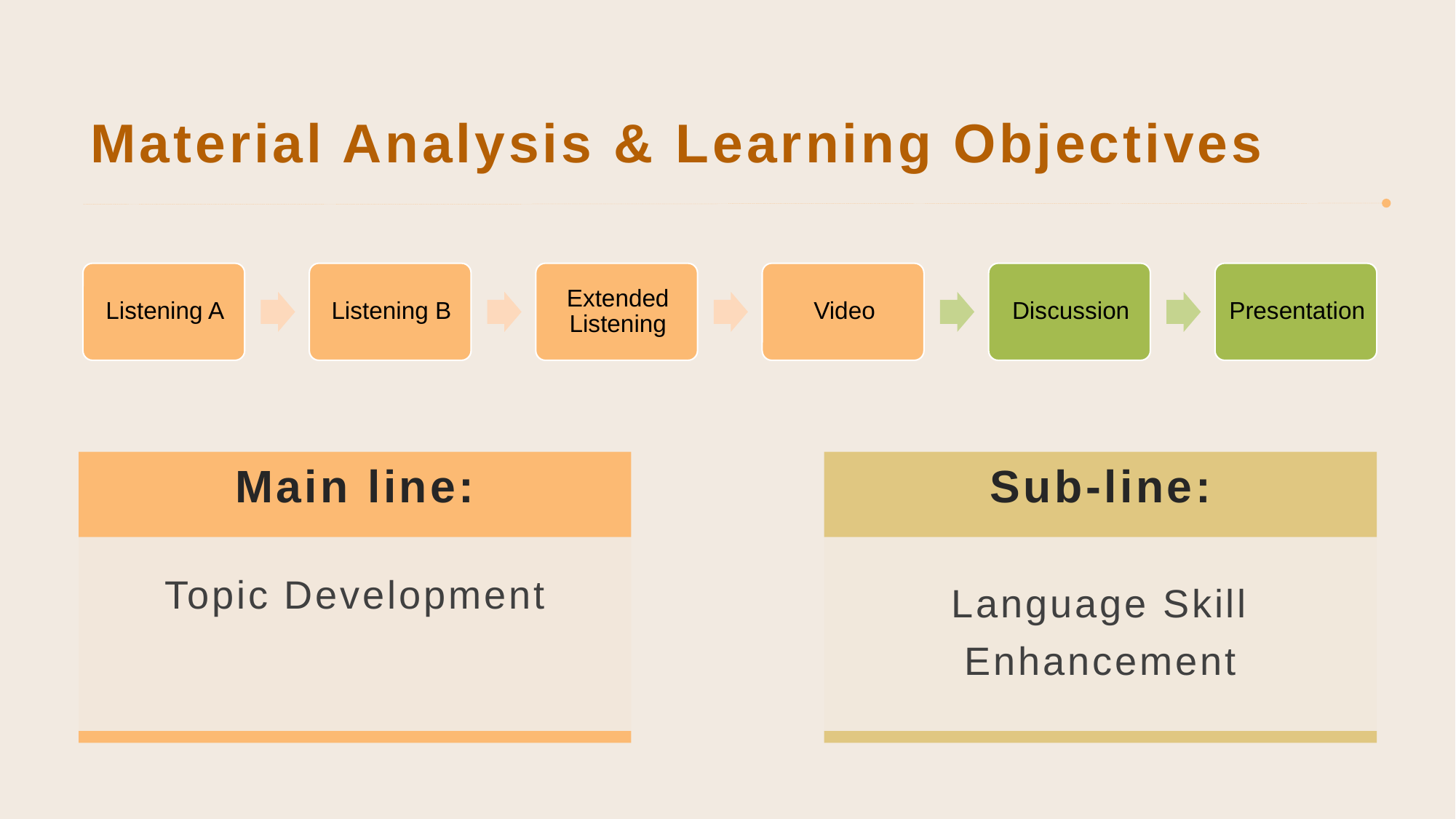

Material Analysis & Learning Objectives
Listening A

Listening B

Extended Listening

Video

Discussion

Presentation

Main line:

Sub-line:

Topic Development
Language Skill Enhancement